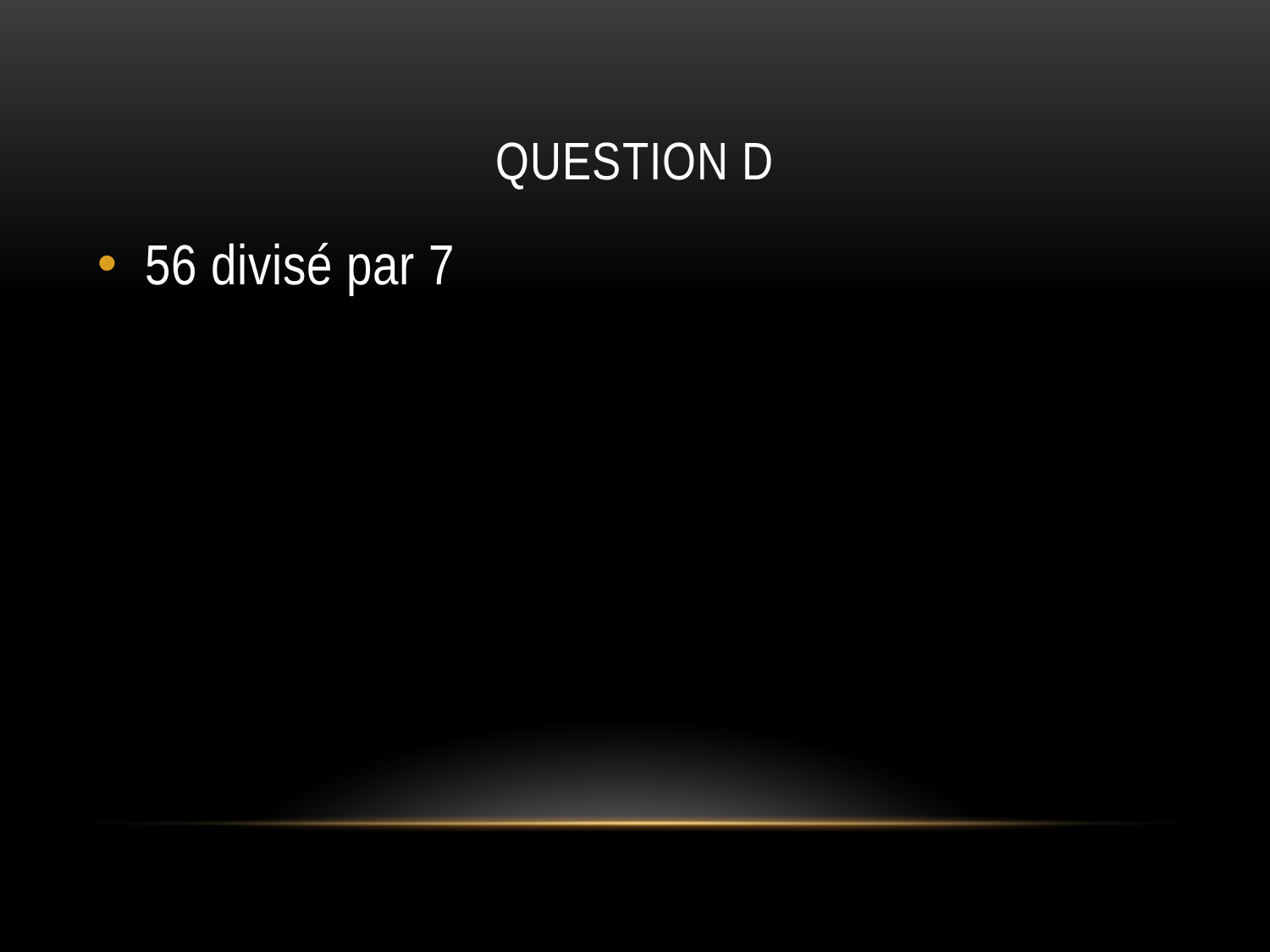

# QUESTION D
56 divisé par 7